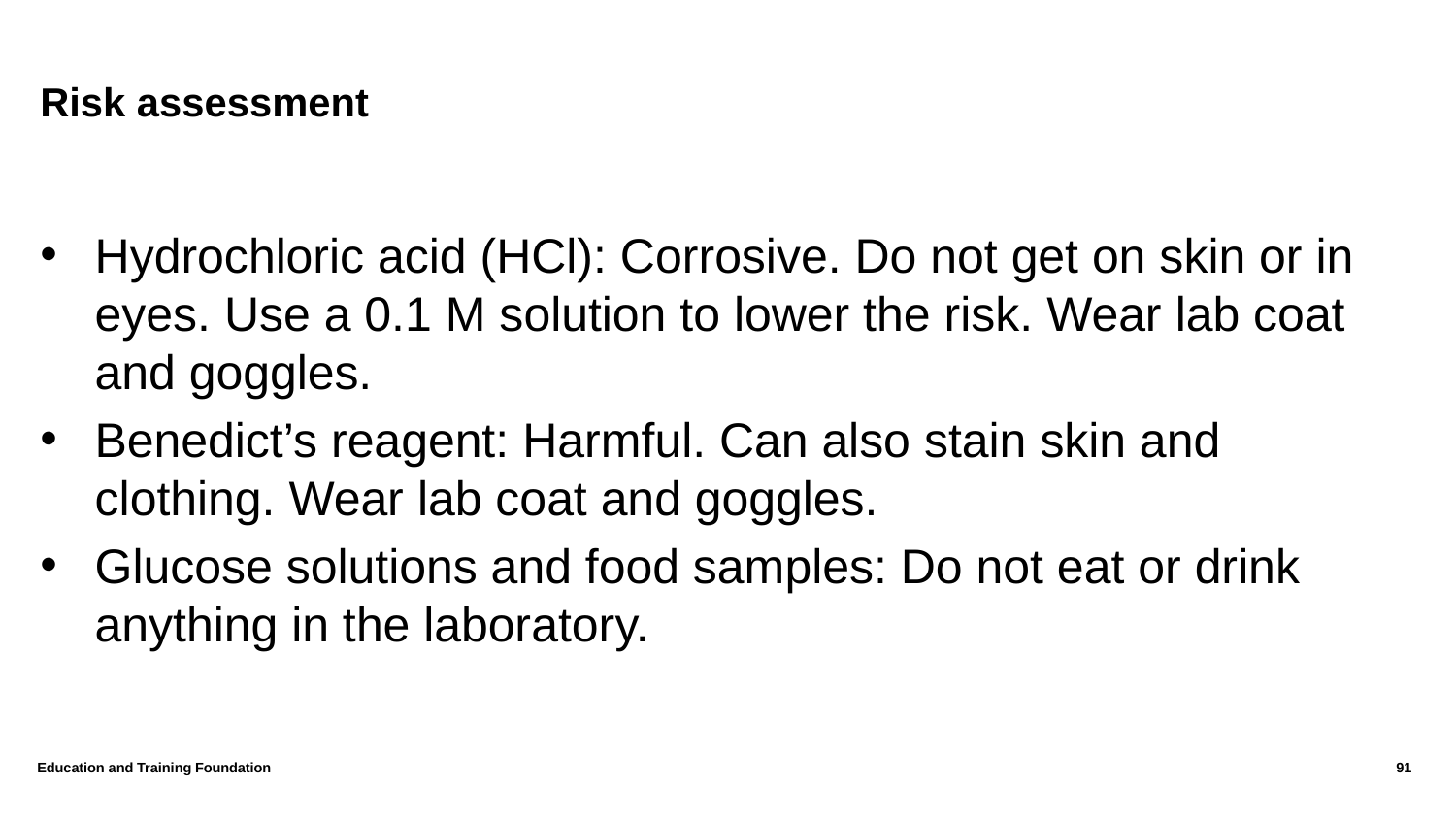

# Risk assessment
Hydrochloric acid (HCl): Corrosive. Do not get on skin or in eyes. Use a 0.1 M solution to lower the risk. Wear lab coat and goggles.
Benedict’s reagent: Harmful. Can also stain skin and clothing. Wear lab coat and goggles.
Glucose solutions and food samples: Do not eat or drink anything in the laboratory.

Education and Training Foundation
91